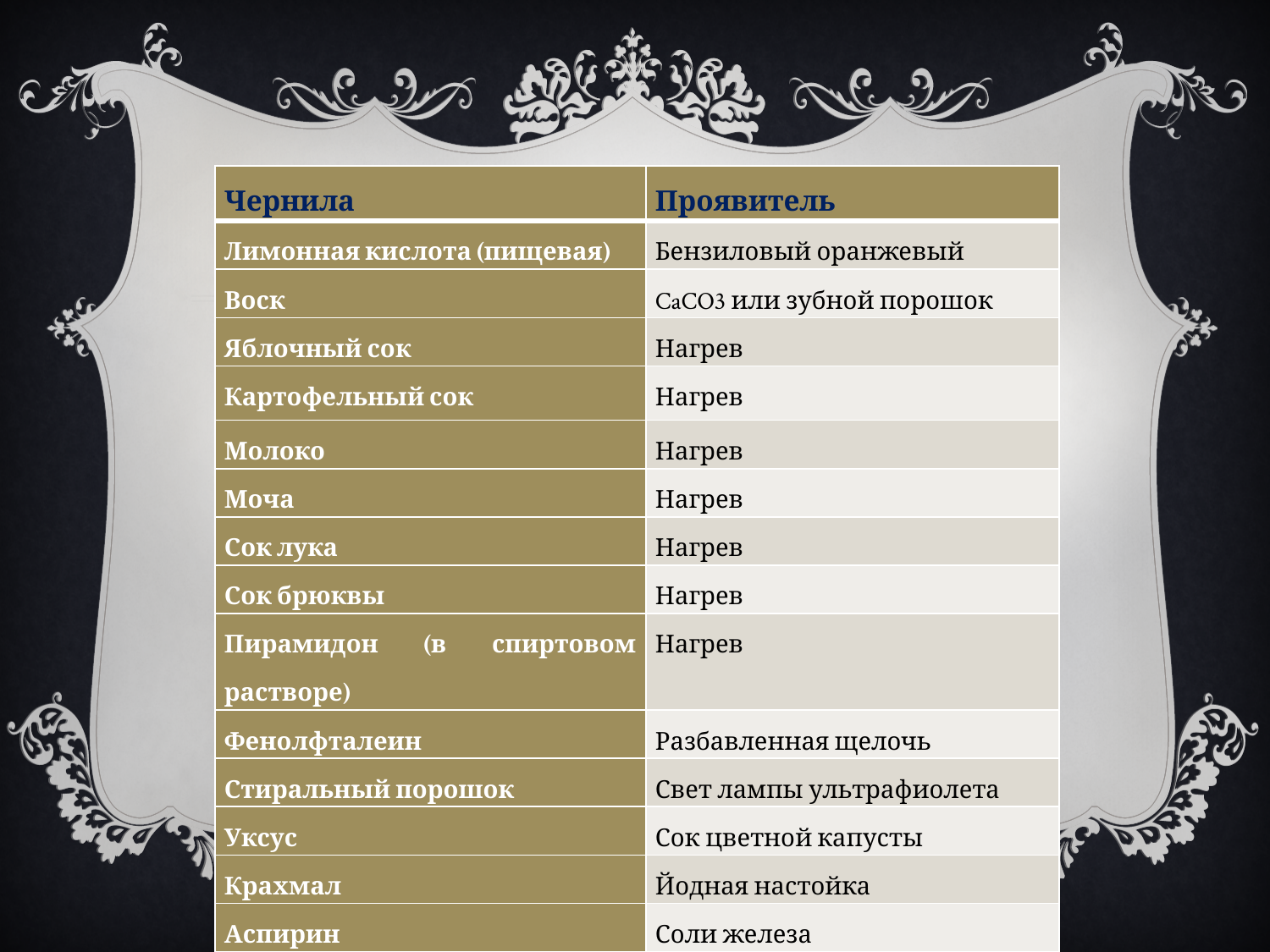

| Чернила | Проявитель |
| --- | --- |
| Лимонная кислота (пищевая) | Бензиловый оранжевый |
| Воск | CaCO3 или зубной порошок |
| Яблочный сок | Нагрев |
| Картофельный сок | Нагрев |
| Молоко | Нагрев |
| Моча | Нагрев |
| Сок лука | Нагрев |
| Сок брюквы | Нагрев |
| Пирамидон (в спиртовом растворе) | Нагрев |
| Фенолфталеин | Разбавленная щелочь |
| Стиральный порошок | Свет лампы ультрафиолета |
| Уксус | Сок цветной капусты |
| Крахмал | Йодная настойка |
| Аспирин | Соли железа |